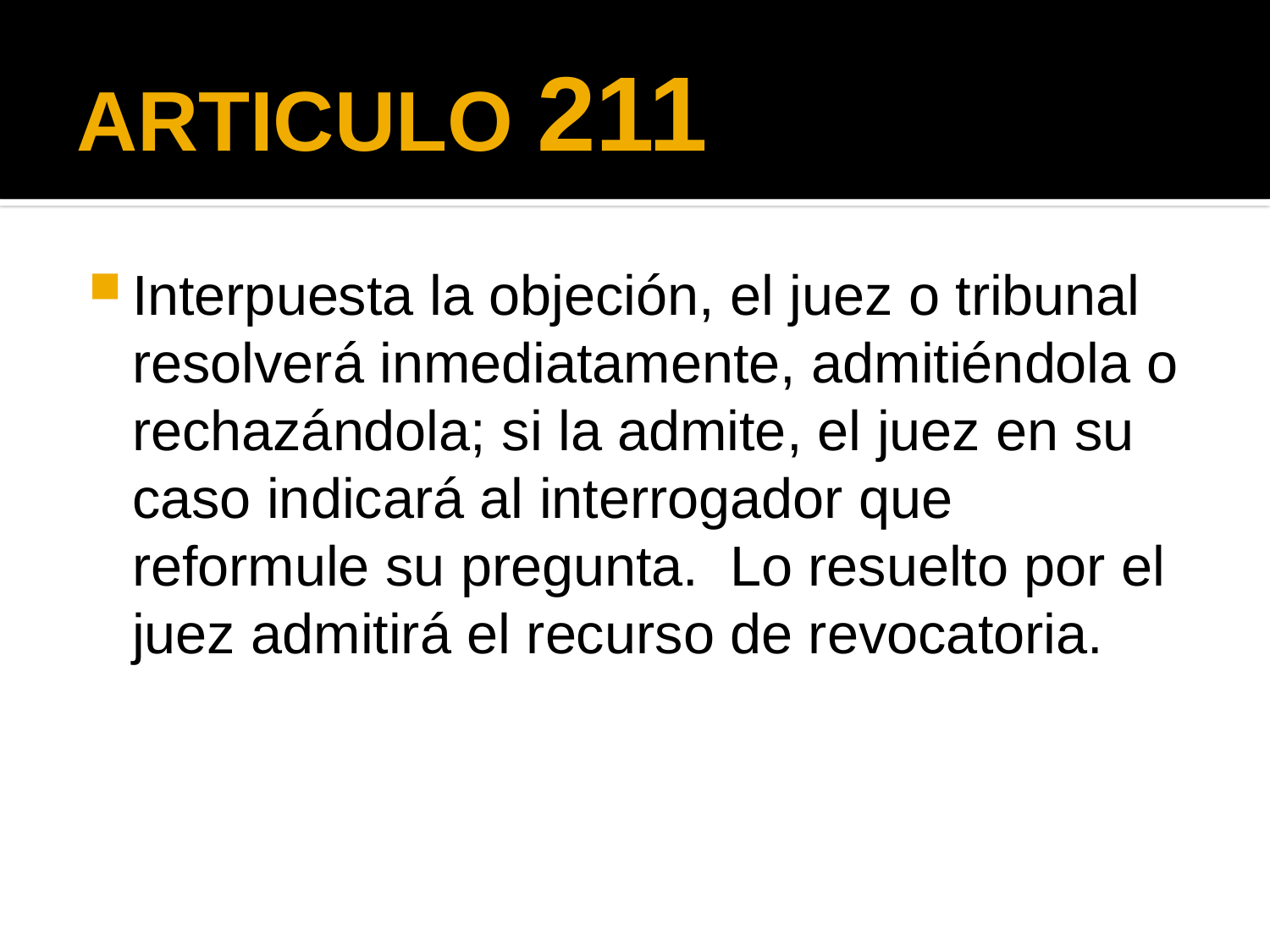

# ARTICULO 211
Interpuesta la objeción, el juez o tribunal resolverá inmediatamente, admitiéndola o rechazándola; si la admite, el juez en su caso indicará al interrogador que reformule su pregunta.  Lo resuelto por el juez admitirá el recurso de revocatoria.